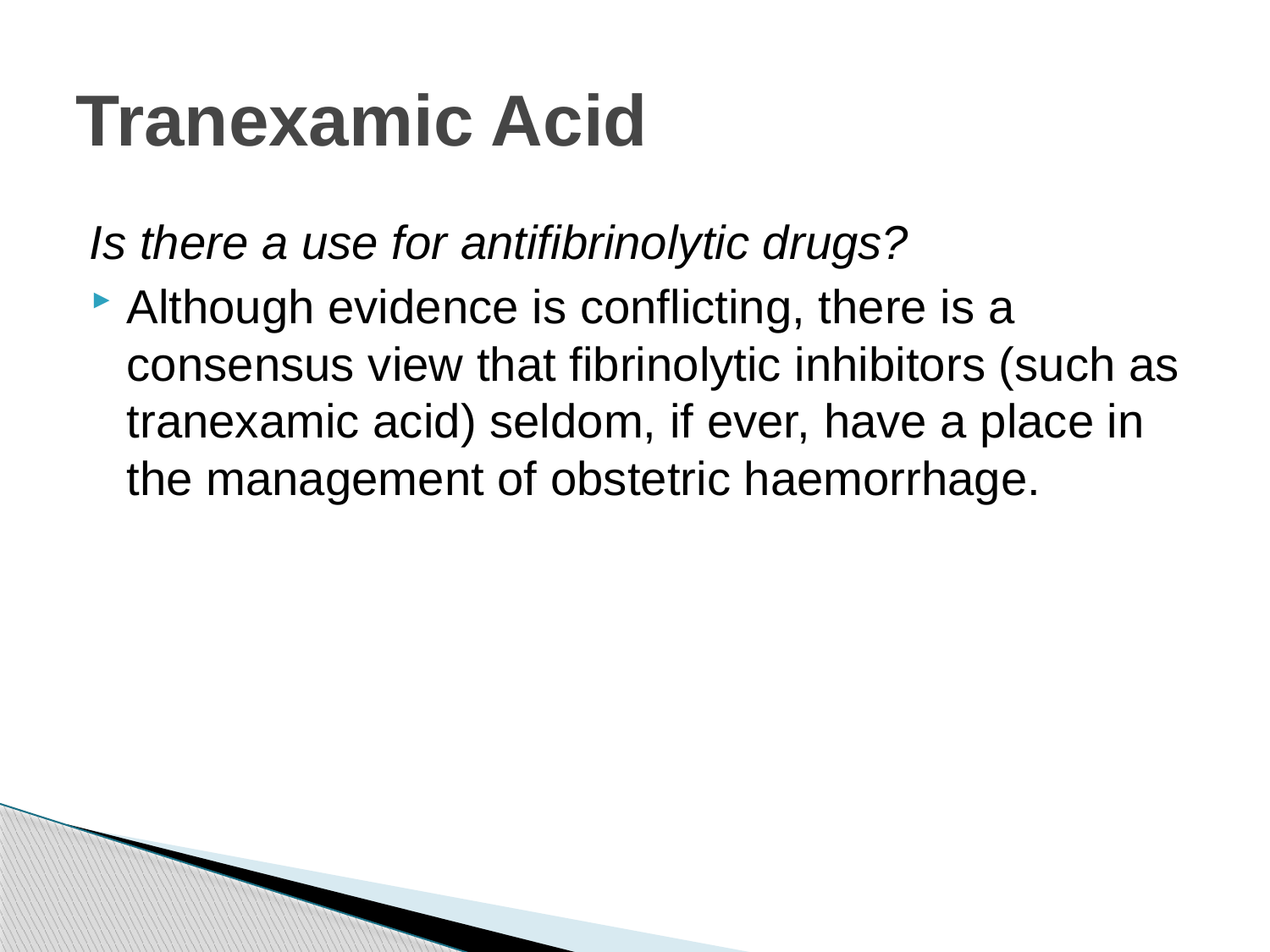

# Tranexamic Acid
 Is there a use for antifibrinolytic drugs?
Although evidence is conflicting, there is a consensus view that fibrinolytic inhibitors (such as tranexamic acid) seldom, if ever, have a place in the management of obstetric haemorrhage.